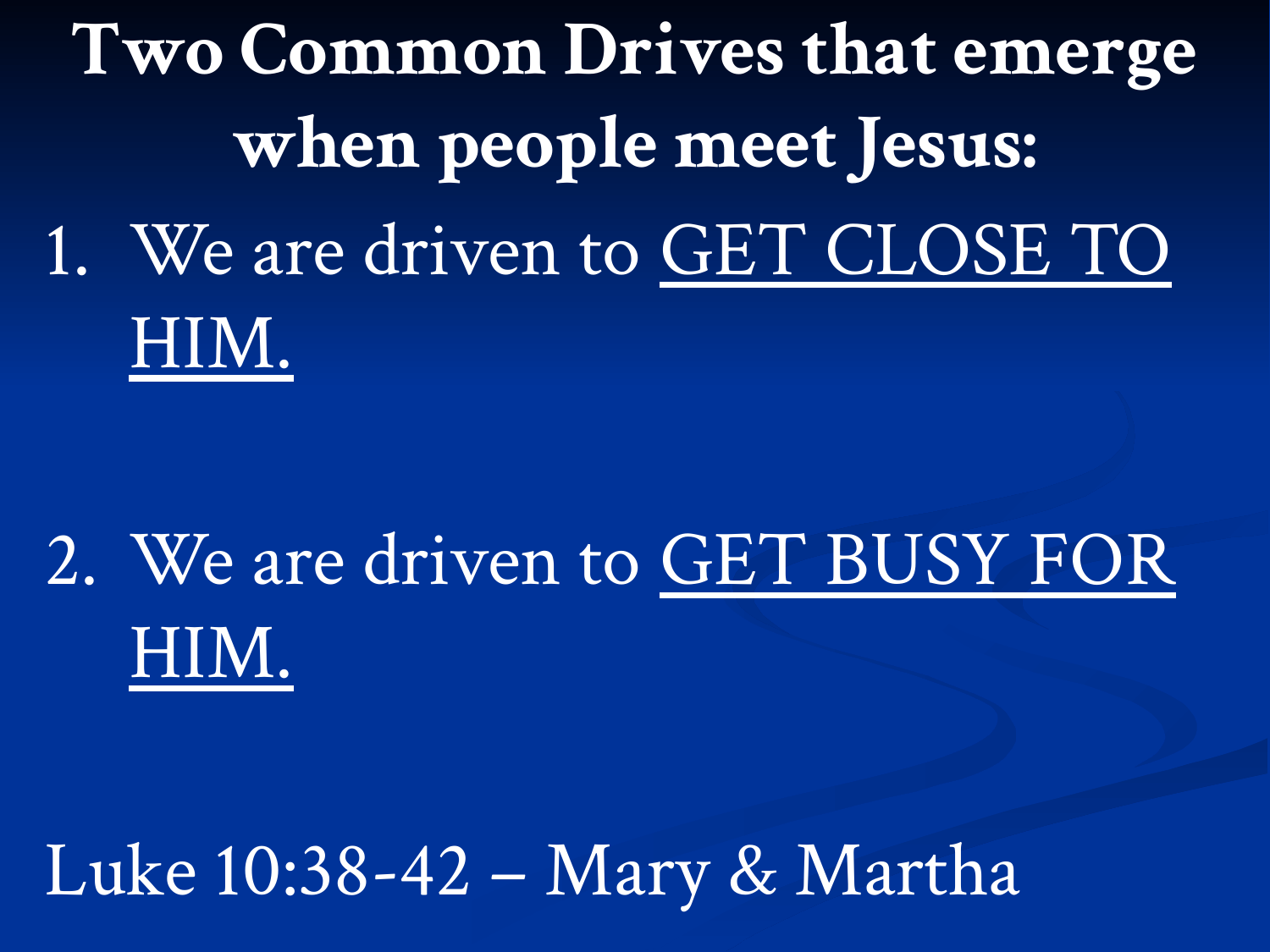

# Two Common Drives that emerge when people meet Jesus:
1.	We are driven to GET CLOSE TO HIM.

2.	We are driven to GET BUSY FOR HIM.

Luke 10:38-42 – Mary & Martha